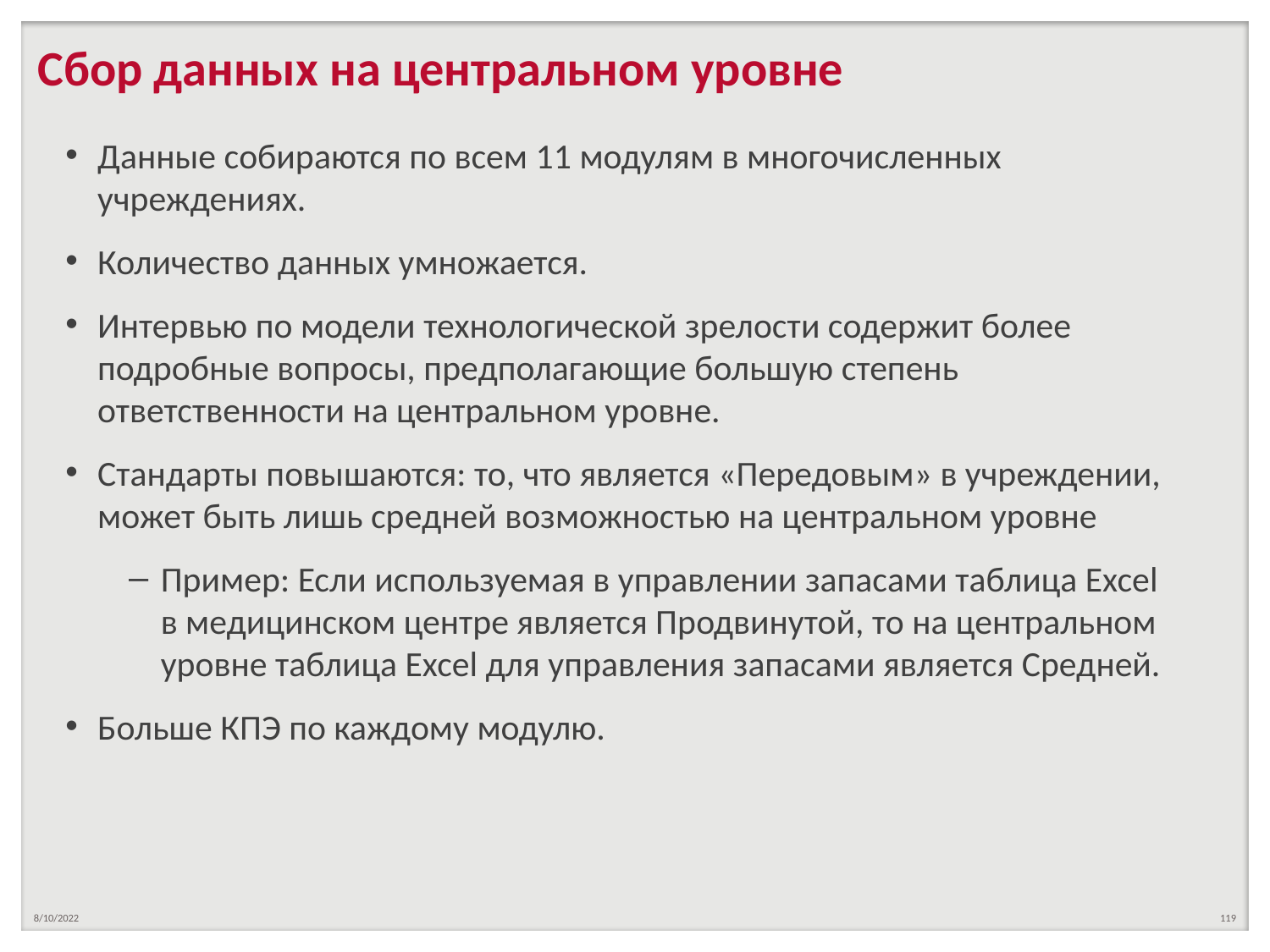

# Сбор данных на центральном уровне
Данные собираются по всем 11 модулям в многочисленных учреждениях.
Количество данных умножается.
Интервью по модели технологической зрелости содержит более подробные вопросы, предполагающие большую степень ответственности на центральном уровне.
Стандарты повышаются: то, что является «Передовым» в учреждении, может быть лишь средней возможностью на центральном уровне
Пример: Если используемая в управлении запасами таблица Excel в медицинском центре является Продвинутой, то на центральном уровне таблица Excel для управления запасами является Средней.
Больше КПЭ по каждому модулю.

8/10/2022
119